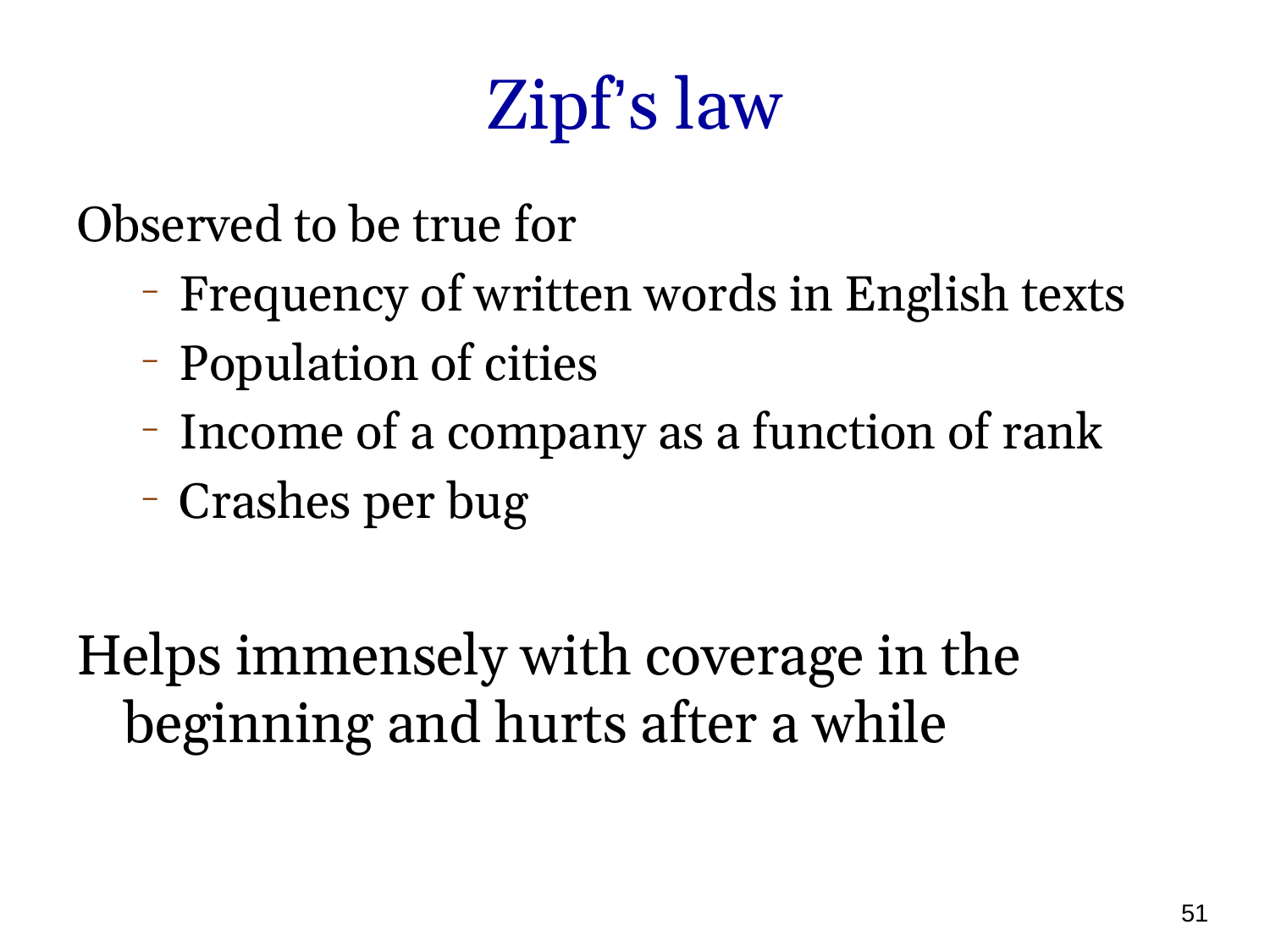

# Zipf’s law
Observed to be true for
Frequency of written words in English texts
Population of cities
Income of a company as a function of rank
Crashes per bug

Helps immensely with coverage in the beginning and hurts after a while
51